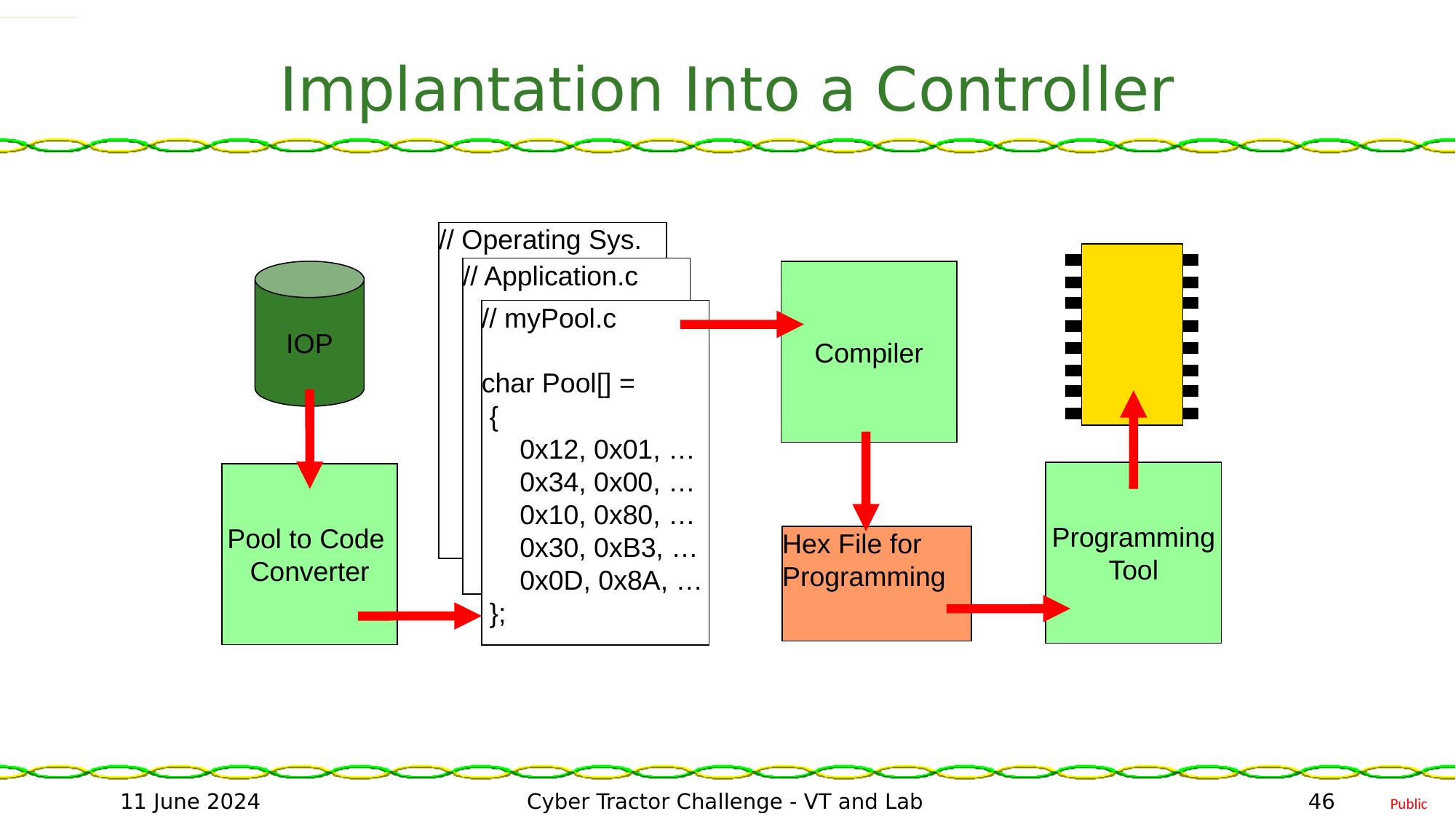

# Implantation Into a Controller
// Operating Sys.

// Application.c

IOP
Compiler

// myPool.c

char Pool[] =
 {
     0x12, 0x01, …
     0x34, 0x00, …
     0x10, 0x80, …
     0x30, 0xB3, …
     0x0D, 0x8A, …
 };

Programming
Tool
Pool to Code
Converter
Hex File for
Programming

11 June 2024
Cyber Tractor Challenge - VT and Lab
46